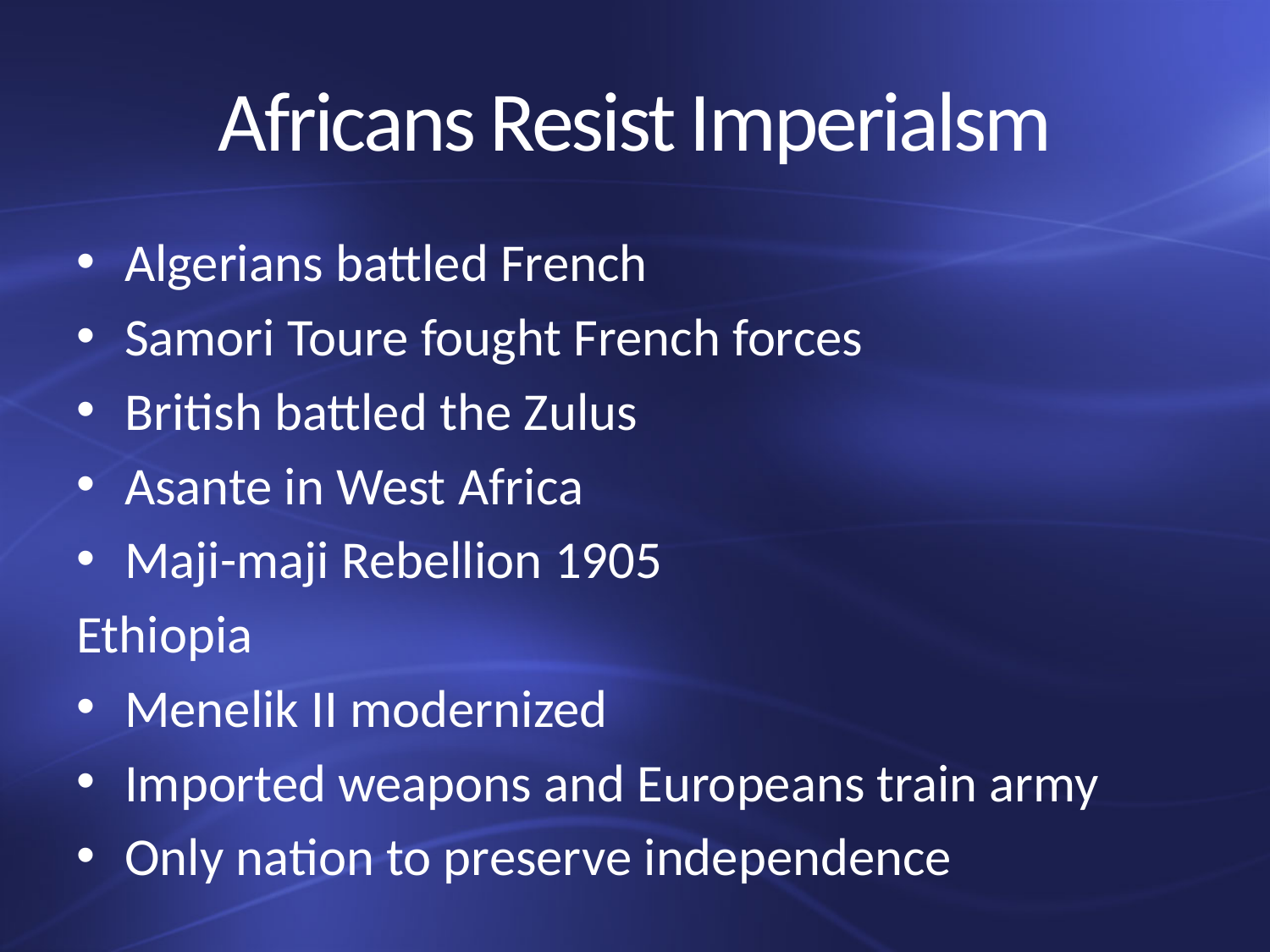

# Africans Resist Imperialsm
Algerians battled French
Samori Toure fought French forces
British battled the Zulus
Asante in West Africa
Maji-maji Rebellion 1905
Ethiopia
Menelik II modernized
Imported weapons and Europeans train army
Only nation to preserve independence